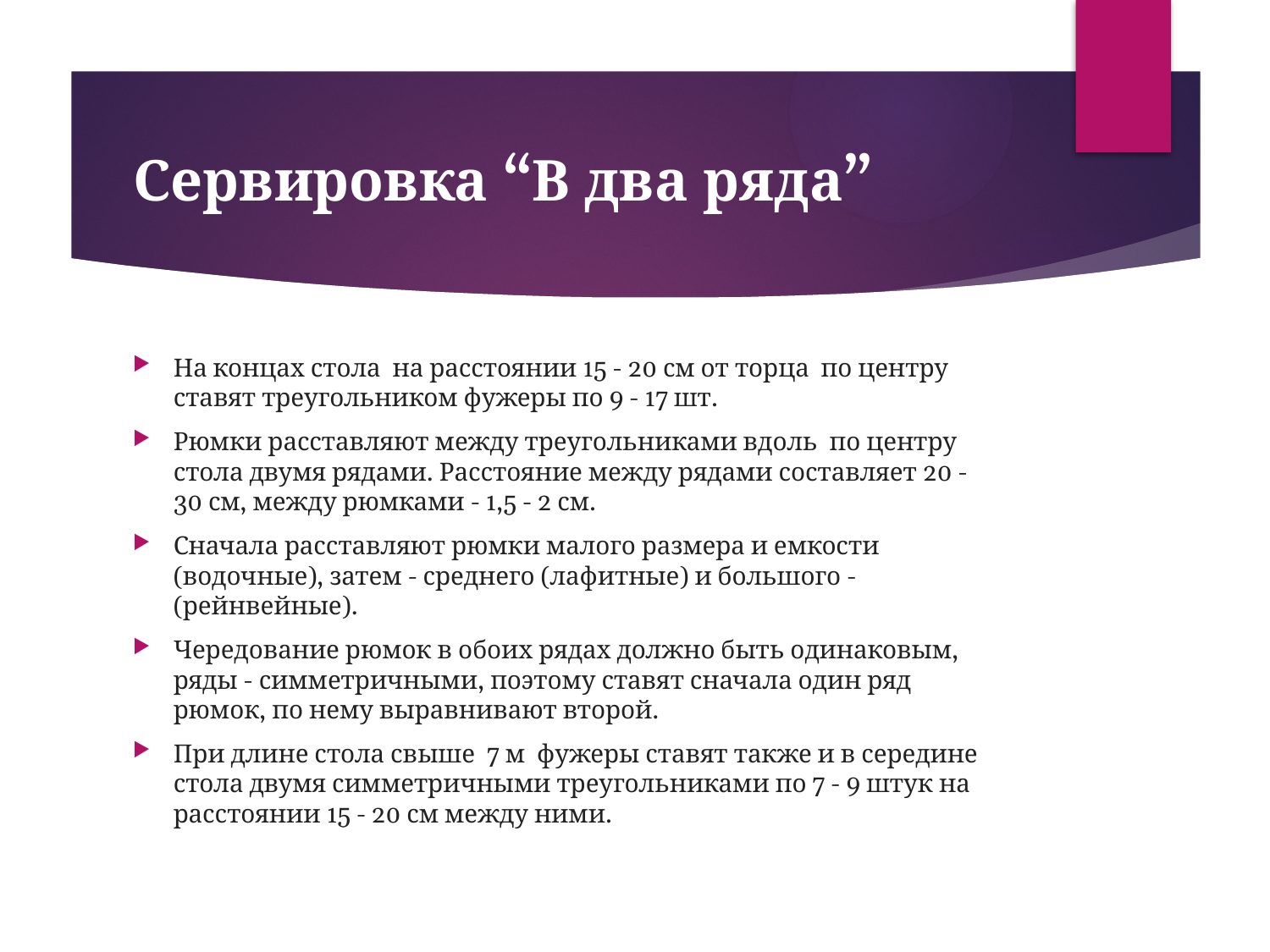

# Сервировка “В два ряда”
На концах стола  на расстоянии 15 - 20 см от торца  по центру ставят треугольником фужеры по 9 - 17 шт.
Рюмки расставляют между треугольниками вдоль  по центру стола двумя рядами. Расстояние между рядами составляет 20 - 30 см, между рюмками - 1,5 - 2 см.
Сначала расставляют рюмки малого размера и емкости (водочные), затем - среднего (лафитные) и большого - (рейнвейные).
Чередование рюмок в обоих рядах должно быть одинаковым, ряды - симметричными, поэтому ставят сначала один ряд рюмок, по нему выравнивают второй.
При длине стола свыше  7 м  фужеры ставят также и в середине стола двумя симметричными треугольниками по 7 - 9 штук на расстоянии 15 - 20 см между ними.